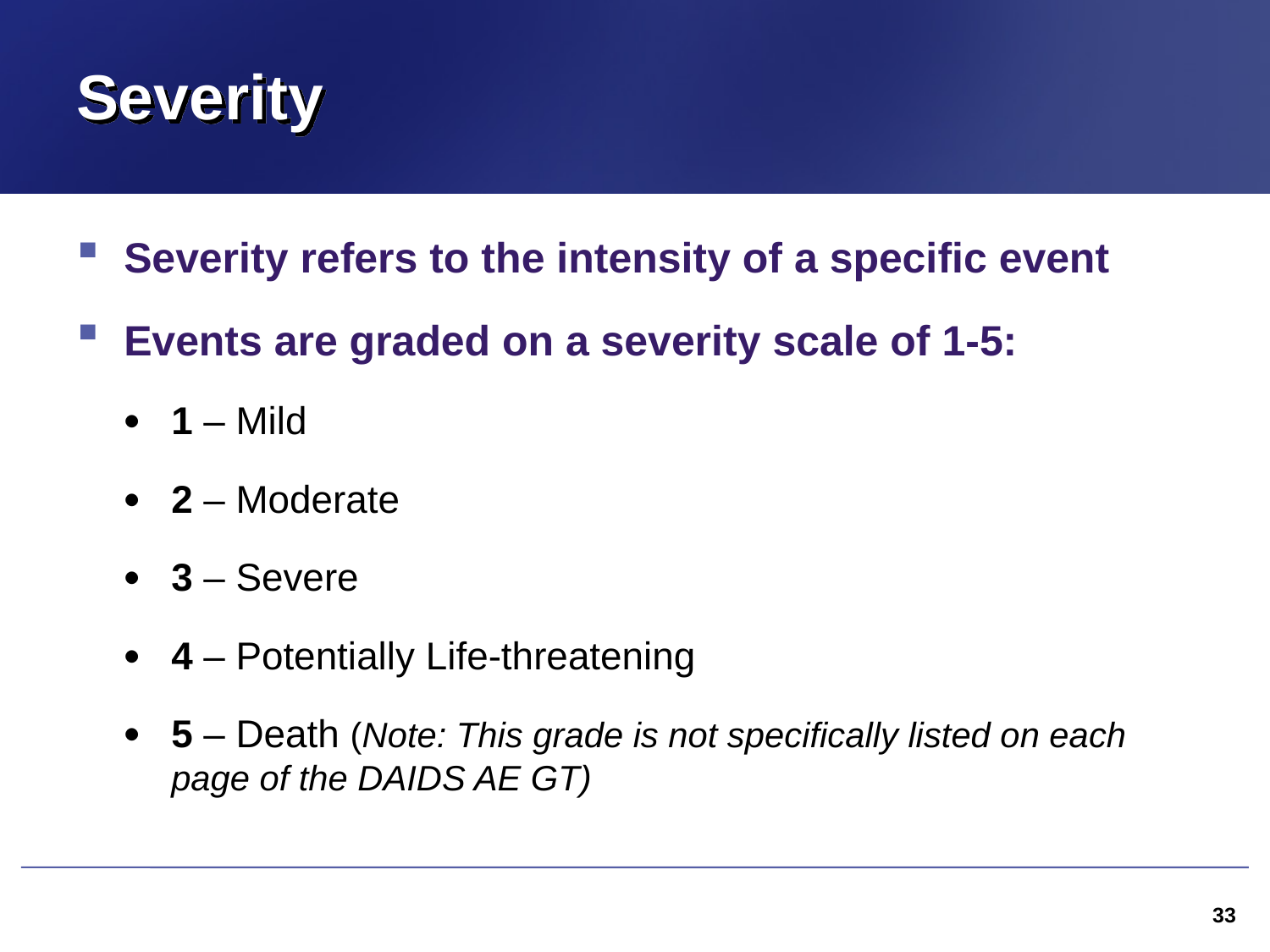

# Severity
Severity refers to the intensity of a specific event
Events are graded on a severity scale of 1-5:
1 – Mild
2 – Moderate
3 – Severe
4 – Potentially Life-threatening
5 – Death (Note: This grade is not specifically listed on each page of the DAIDS AE GT)

33